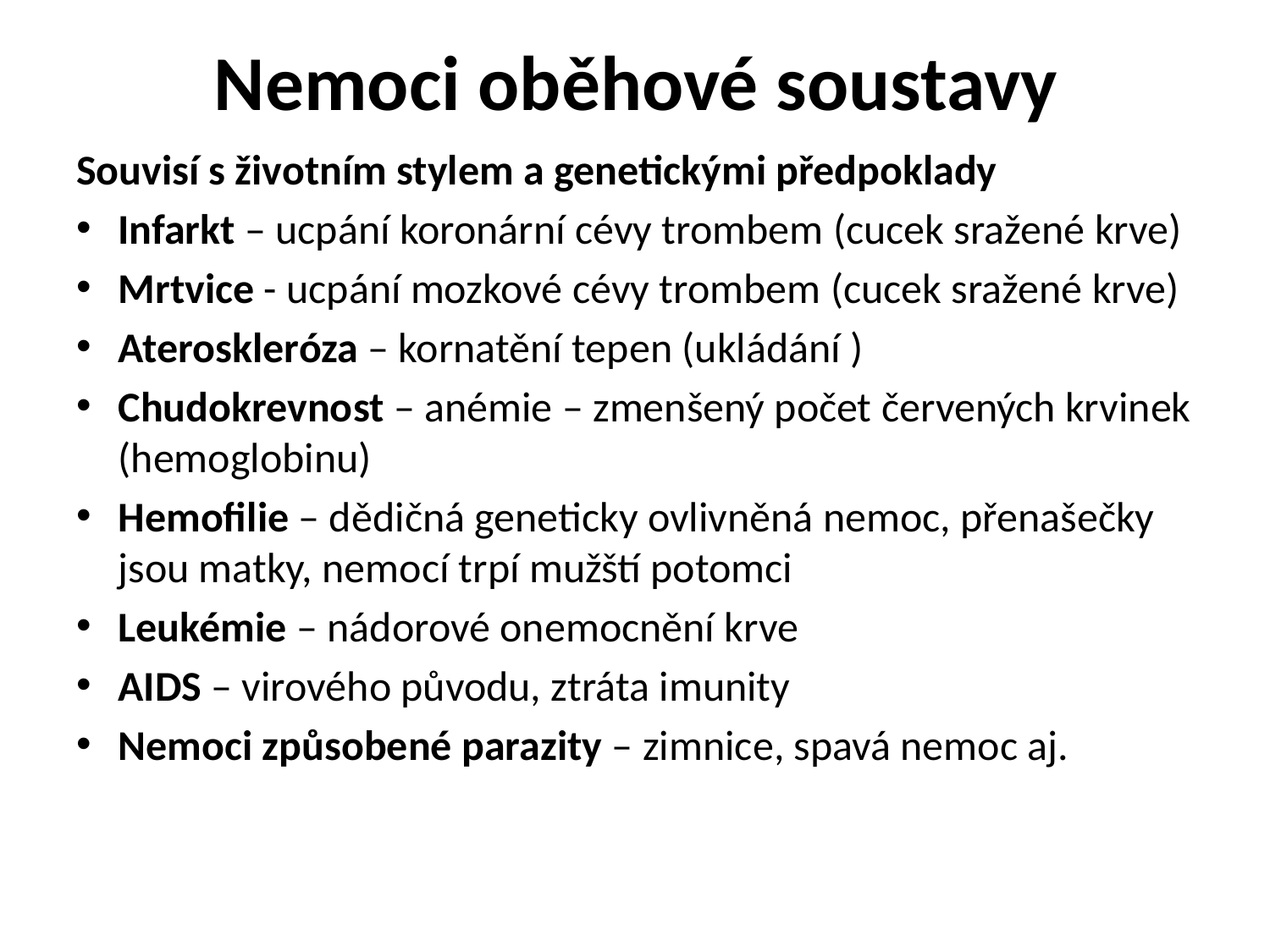

# Nemoci oběhové soustavy
Souvisí s životním stylem a genetickými předpoklady
Infarkt – ucpání koronární cévy trombem (cucek sražené krve)
Mrtvice - ucpání mozkové cévy trombem (cucek sražené krve)
Ateroskleróza – kornatění tepen (ukládání )
Chudokrevnost – anémie – zmenšený počet červených krvinek (hemoglobinu)
Hemofilie – dědičná geneticky ovlivněná nemoc, přenašečky jsou matky, nemocí trpí mužští potomci
Leukémie – nádorové onemocnění krve
AIDS – virového původu, ztráta imunity
Nemoci způsobené parazity – zimnice, spavá nemoc aj.